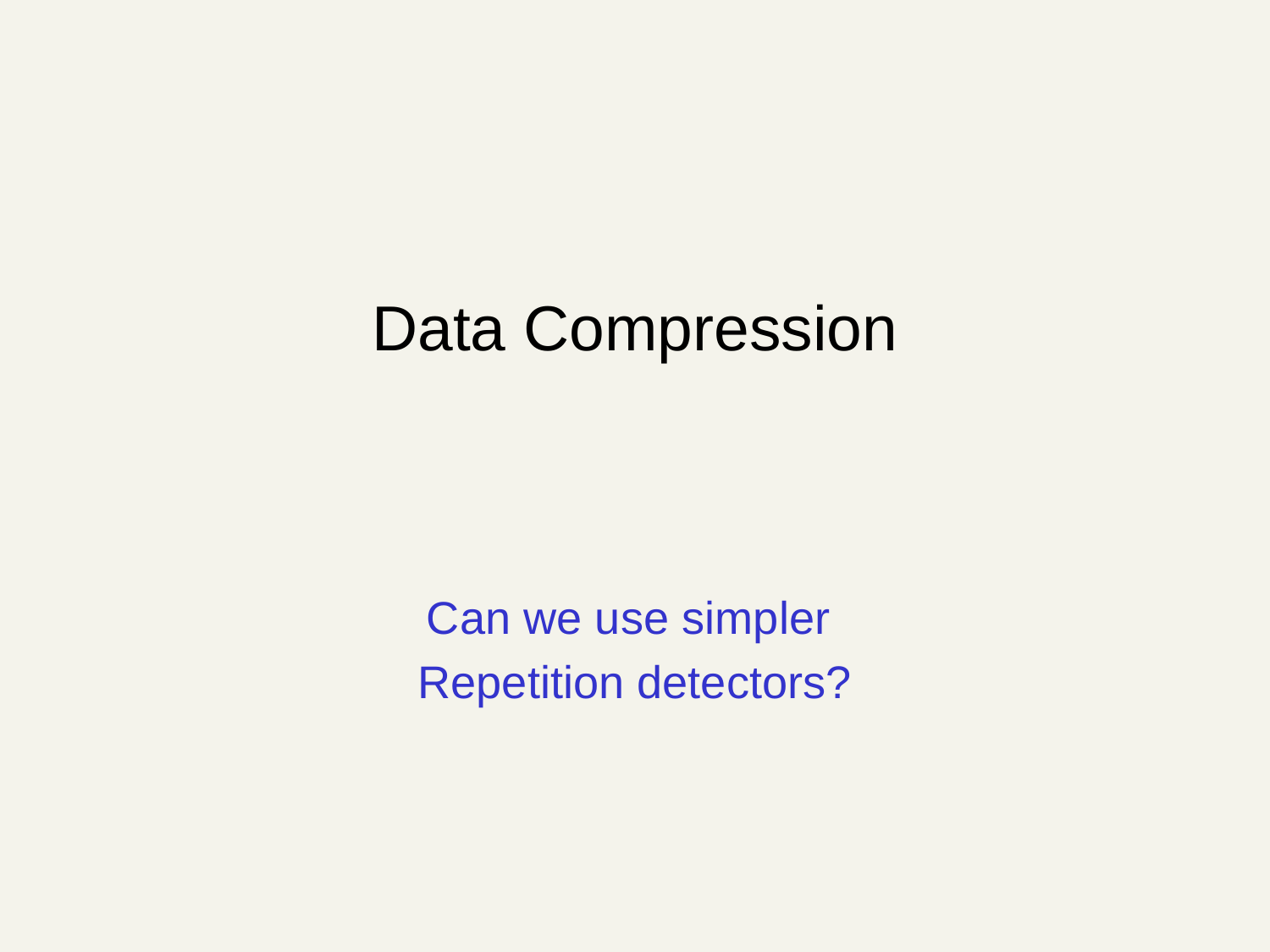

# Data Compression
Can we use simpler
Repetition detectors?